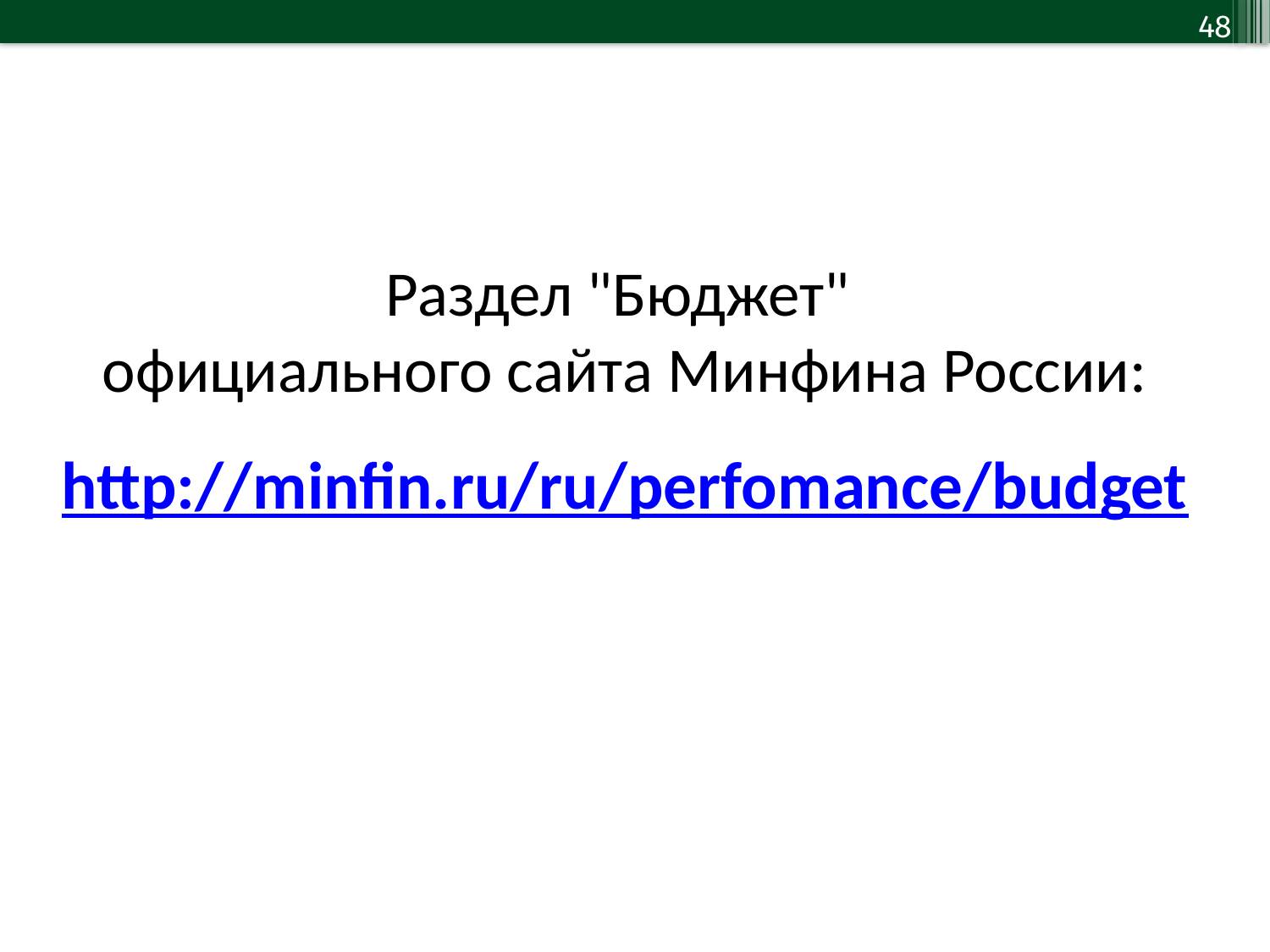

Раздел "Бюджет"
официального сайта Минфина России:
http://minfin.ru/ru/perfomance/budget